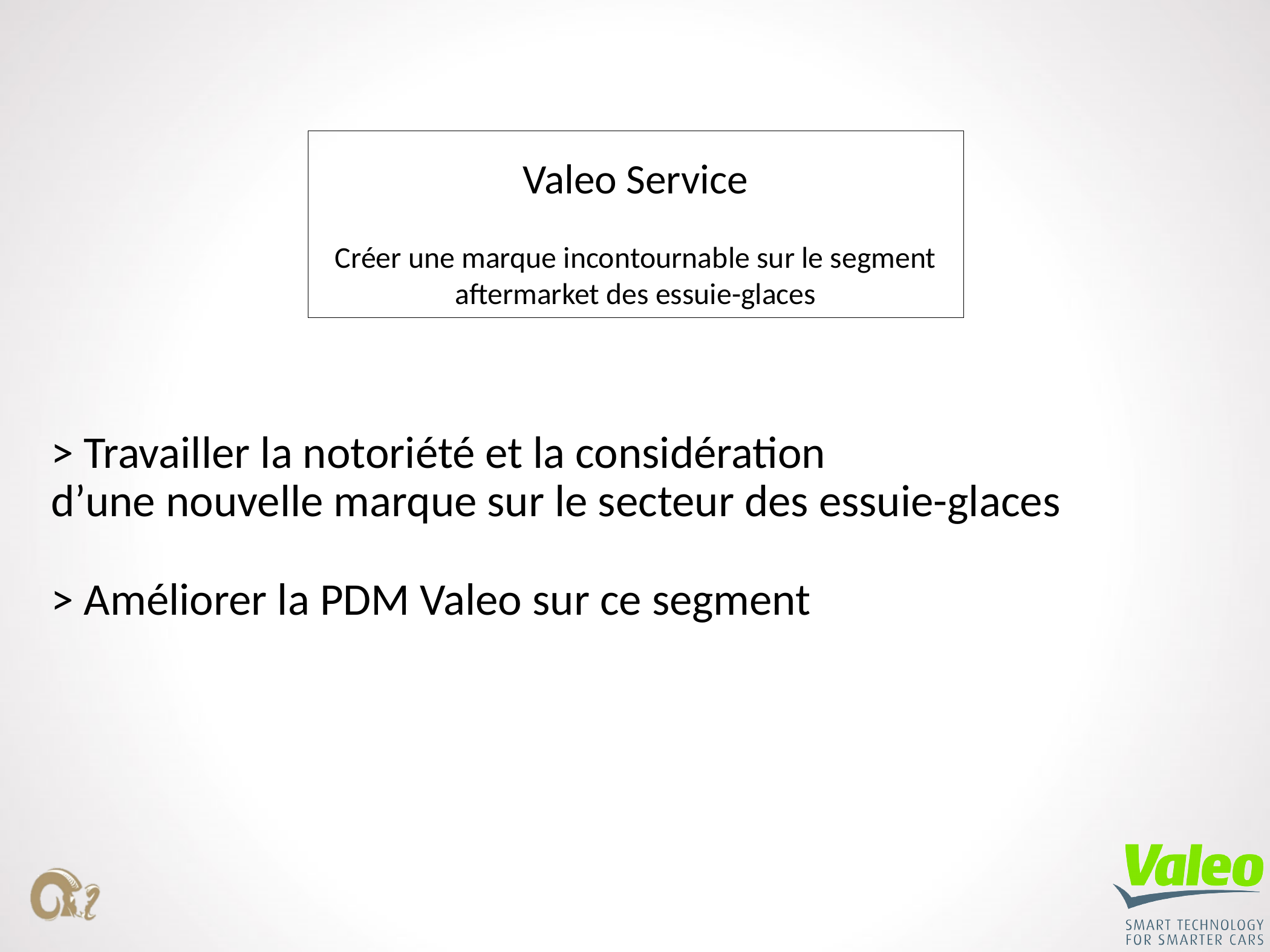

Valeo Service
Créer une marque incontournable sur le segment aftermarket des essuie-glaces
# > Travailler la notoriété et la considération d’une nouvelle marque sur le secteur des essuie-glaces > Améliorer la PDM Valeo sur ce segment